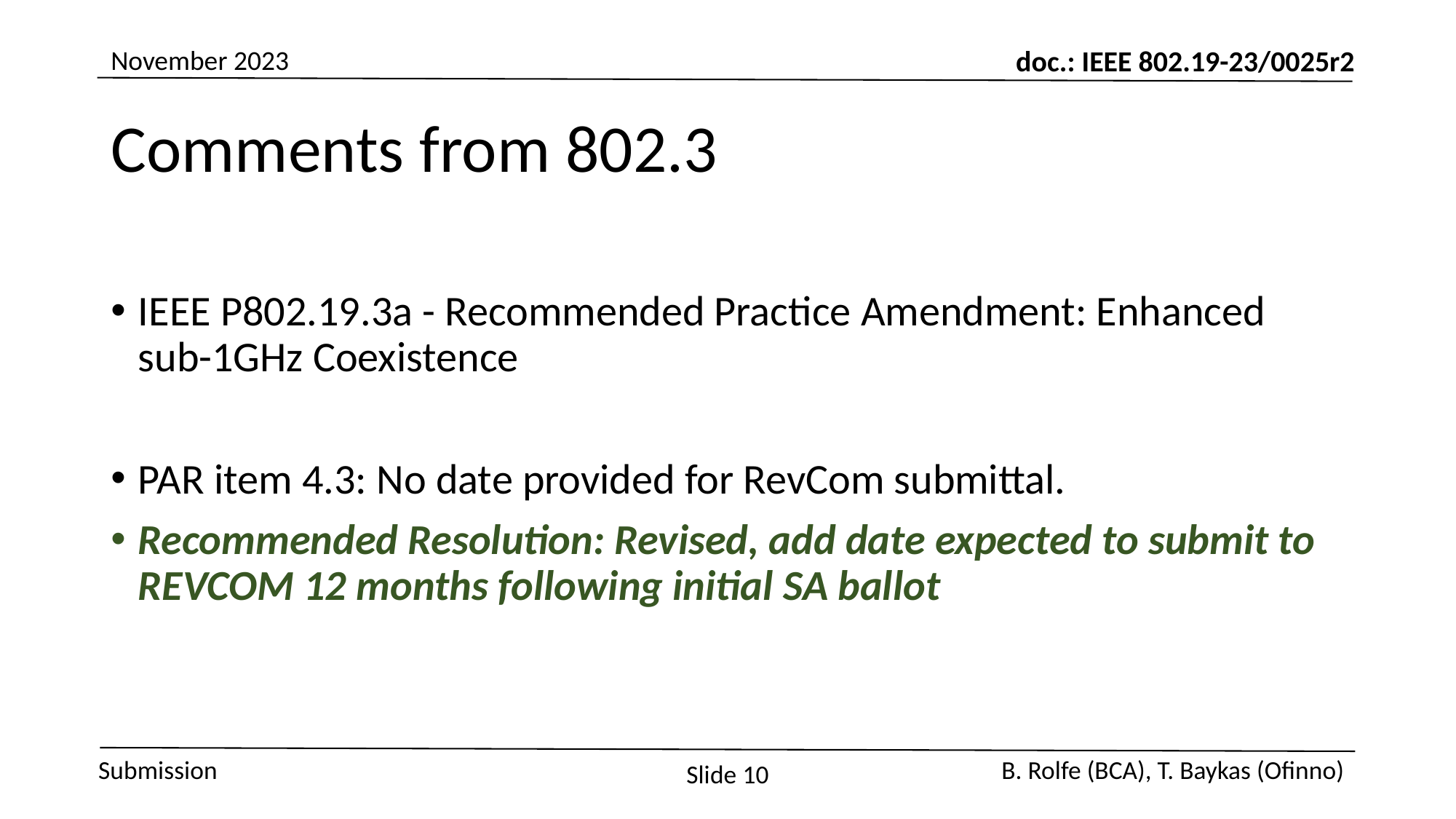

November 2023
# Comments from 802.3

IEEE P802.19.3a - Recommended Practice Amendment: Enhanced sub-1GHz Coexistence

PAR item 4.3: No date provided for RevCom submittal.
Recommended Resolution: Revised, add date expected to submit to REVCOM 12 months following initial SA ballot